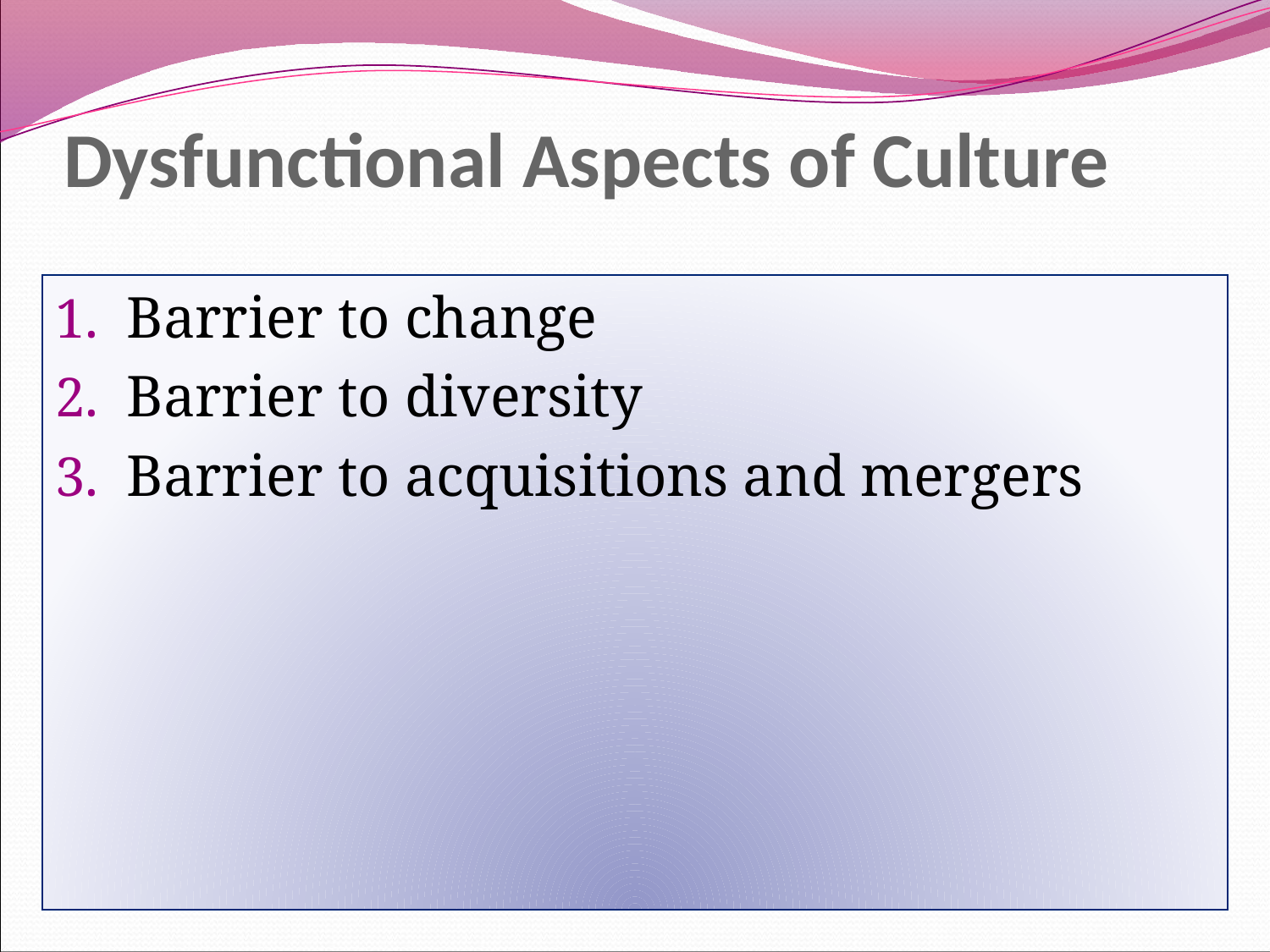

# Dysfunctional Aspects of Culture
Barrier to change
Barrier to diversity
Barrier to acquisitions and mergers